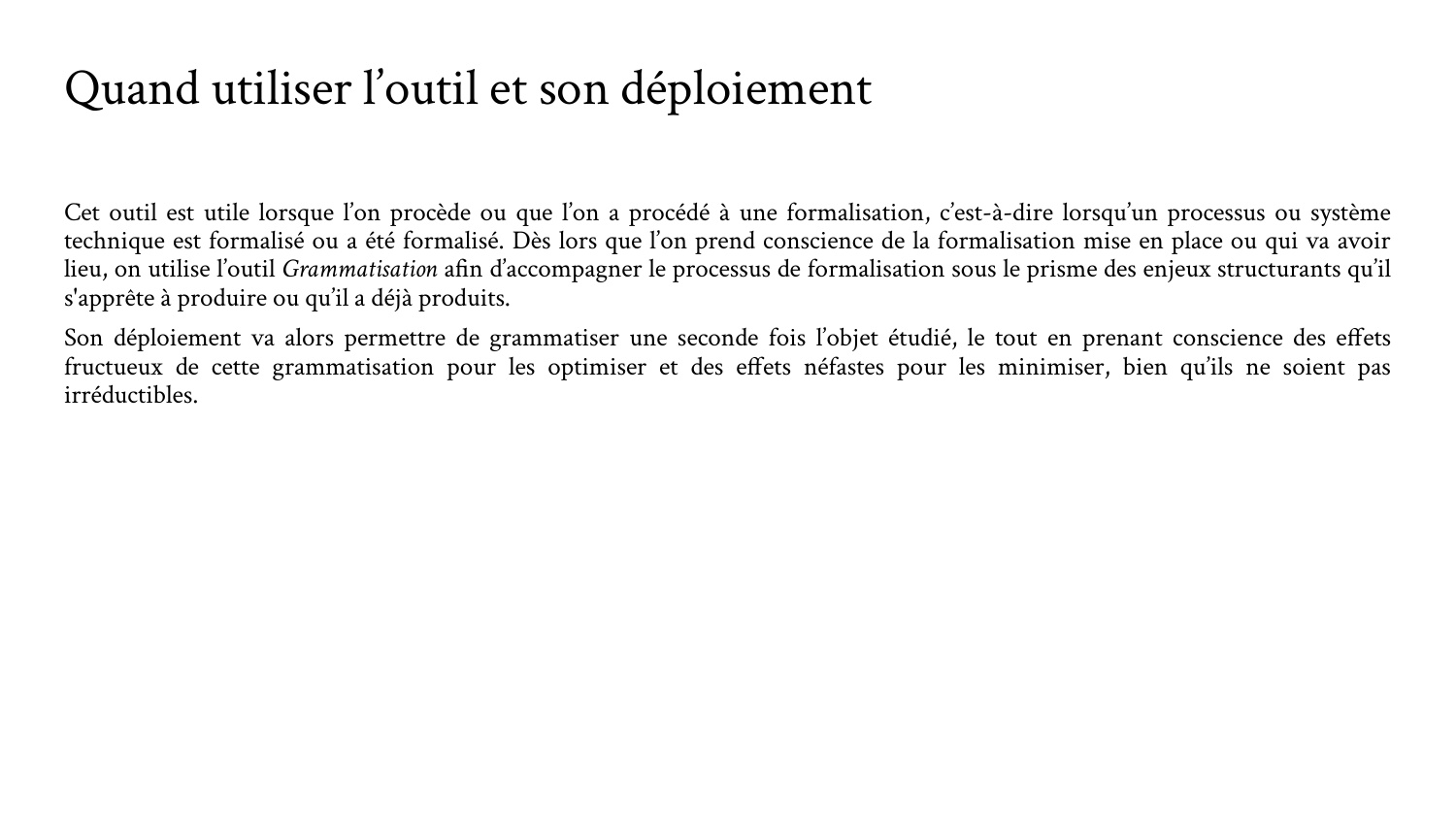

# Quand utiliser l’outil et son déploiement

Cet outil est utile lorsque l’on procède ou que l’on a procédé à une formalisation, c’est-à-dire lorsqu’un processus ou système technique est formalisé ou a été formalisé. Dès lors que l’on prend conscience de la formalisation mise en place ou qui va avoir lieu, on utilise l’outil Grammatisation afin d’accompagner le processus de formalisation sous le prisme des enjeux structurants qu’il s'apprête à produire ou qu’il a déjà produits.
Son déploiement va alors permettre de grammatiser une seconde fois l’objet étudié, le tout en prenant conscience des effets fructueux de cette grammatisation pour les optimiser et des effets néfastes pour les minimiser, bien qu’ils ne soient pas irréductibles.